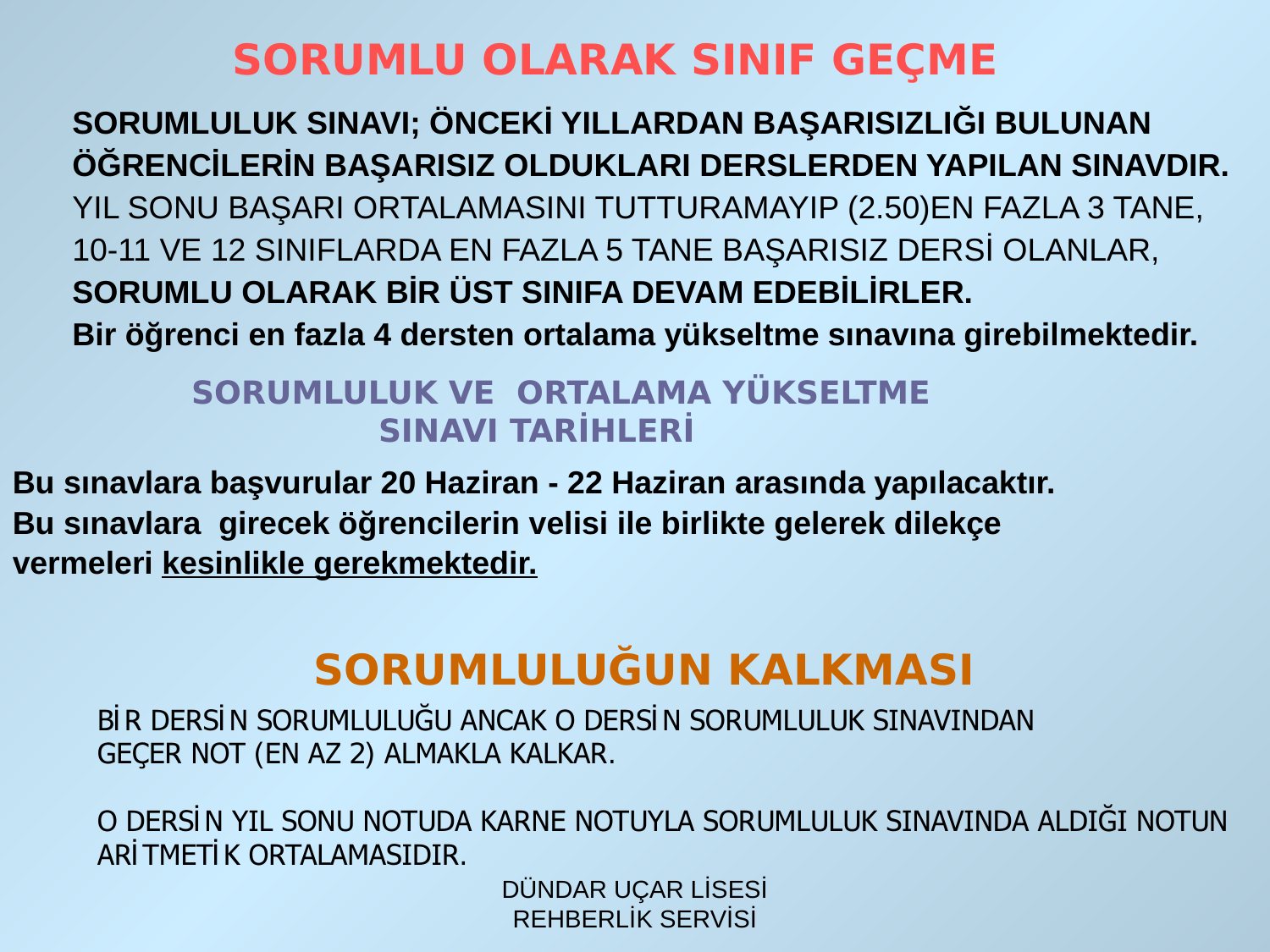

SORUMLU OLARAK SINIF GEÇME
SORUMLULUK SINAVI; ÖNCEKİ YILLARDAN BAŞARISIZLIĞI BULUNAN
ÖĞRENCİLERİN BAŞARISIZ OLDUKLARI DERSLERDEN YAPILAN SINAVDIR.
YIL SONU BAŞARI ORTALAMASINI TUTTURAMAYIP (2.50)EN FAZLA 3 TANE,
10-11 VE 12 SINIFLARDA EN FAZLA 5 TANE BAŞARISIZ DERSİ OLANLAR,
SORUMLU OLARAK BİR ÜST SINIFA DEVAM EDEBİLİRLER.
Bir öğrenci en fazla 4 dersten ortalama yükseltme sınavına girebilmektedir.
    SORUMLULUK VE  ORTALAMA YÜKSELTME
                     SINAVI TARİHLERİ
Bu sınavlara başvurular 20 Haziran - 22 Haziran arasında yapılacaktır.
Bu sınavlara  girecek öğrencilerin velisi ile birlikte gelerek dilekçe
vermeleri kesinlikle gerekmektedir.

SORUMLULUĞUN KALKMASI
BİR DERSİN SORUMLULUĞU ANCAK O DERSİN SORUMLULUK SINAVINDAN
GEÇER NOT (EN AZ 2) ALMAKLA KALKAR.

O DERSİN YIL SONU NOTUDA KARNE NOTUYLA SORUMLULUK SINAVINDA ALDIĞI NOTUN
ARİTMETİK ORTALAMASIDIR.
DÜNDAR UÇAR LİSESİ REHBERLİK SERVİSİ